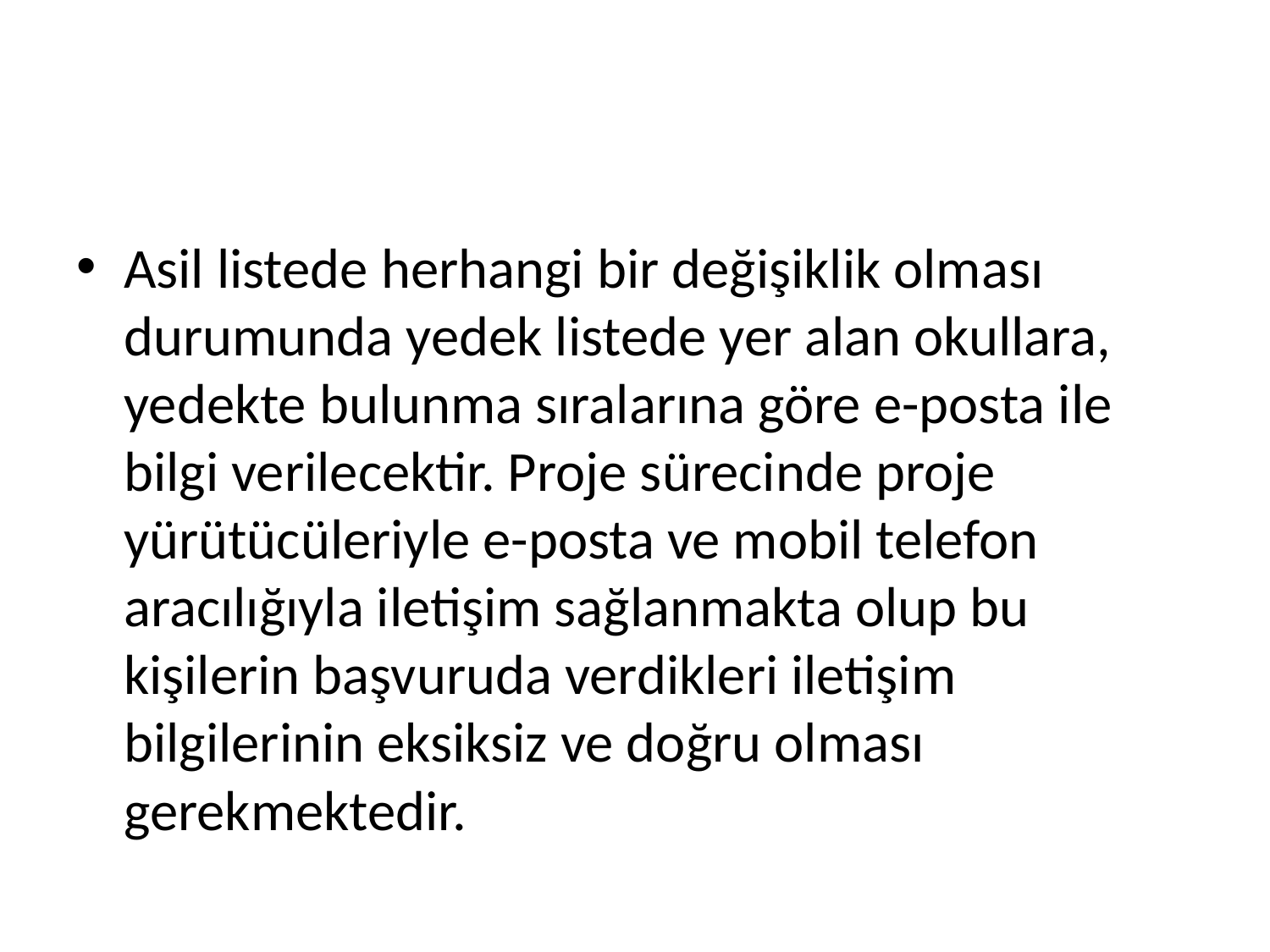

#

Asil listede herhangi bir değişiklik olması durumunda yedek listede yer alan okullara, yedekte bulunma sıralarına göre e-posta ile bilgi verilecektir. Proje sürecinde proje yürütücüleriyle e-posta ve mobil telefon aracılığıyla iletişim sağlanmakta olup bu kişilerin başvuruda verdikleri iletişim bilgilerinin eksiksiz ve doğru olması gerekmektedir.